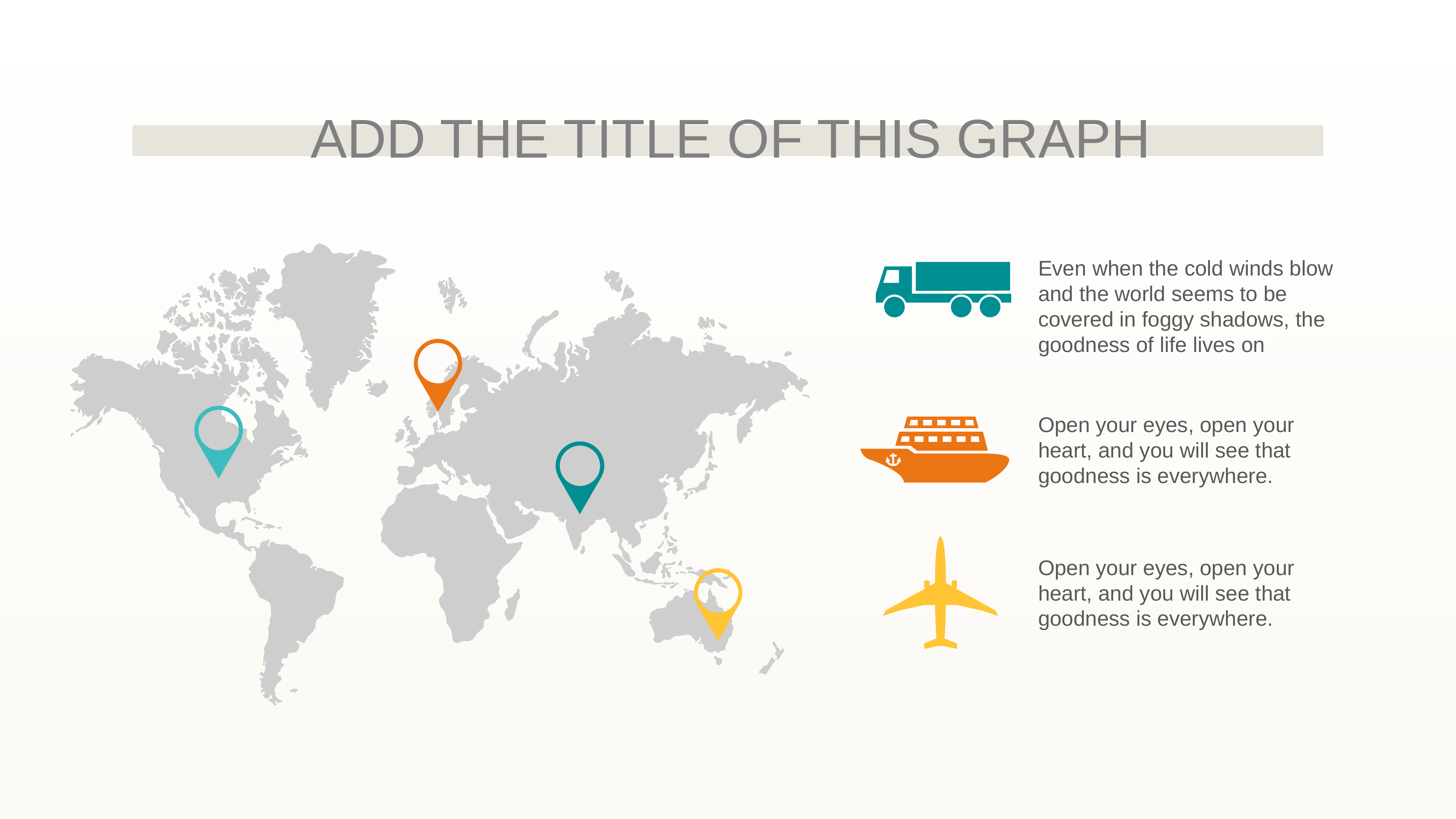

ADD THE TITLE OF THIS GRAPH

Even when the cold winds blow and the world seems to be covered in foggy shadows, the goodness of life lives on

Open your eyes, open your heart, and you will see that goodness is everywhere.

Open your eyes, open your heart, and you will see that goodness is everywhere.